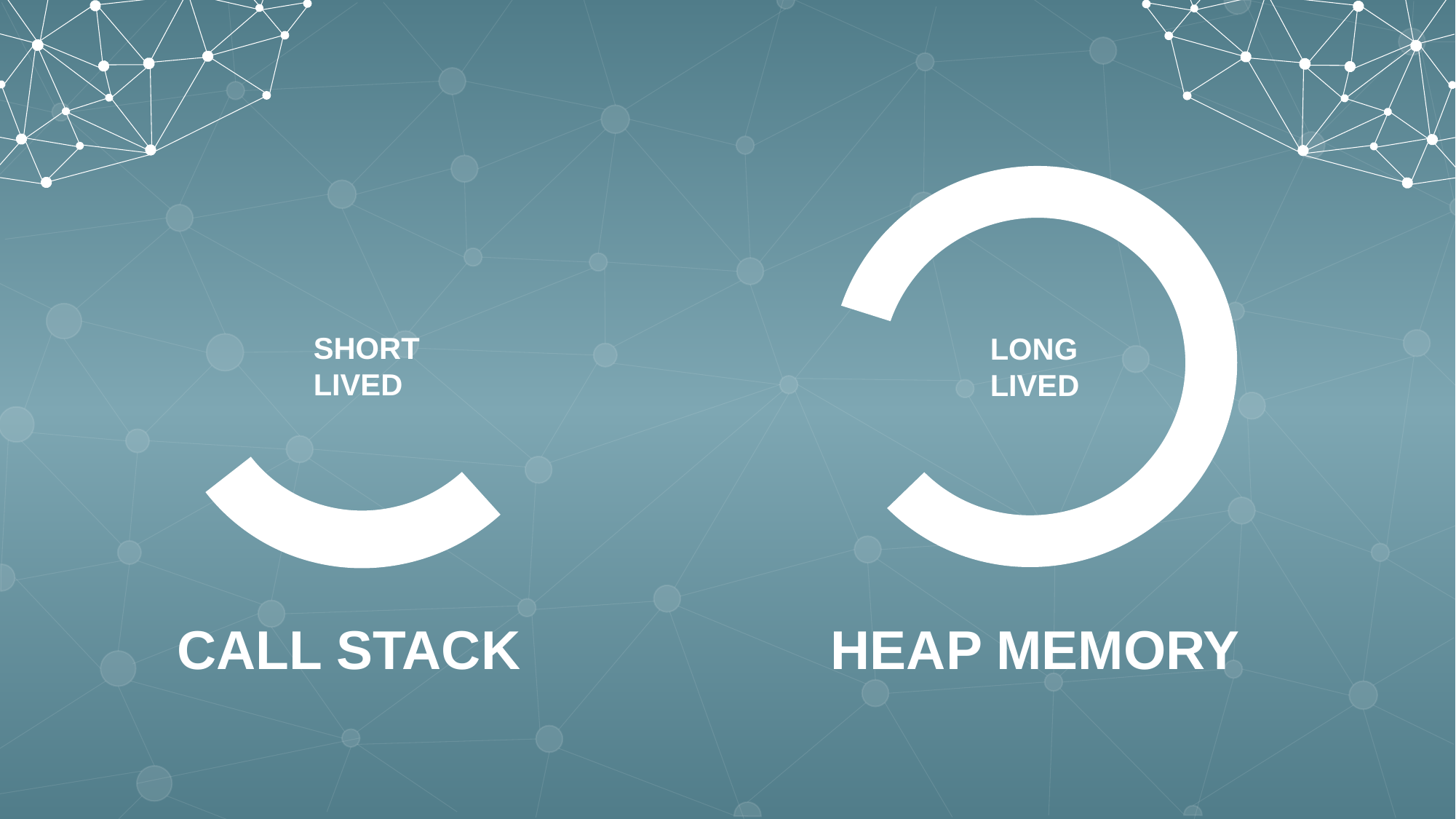

SHORT
LIVED

LONG
LIVED
CALL STACK

HEAP MEMORY